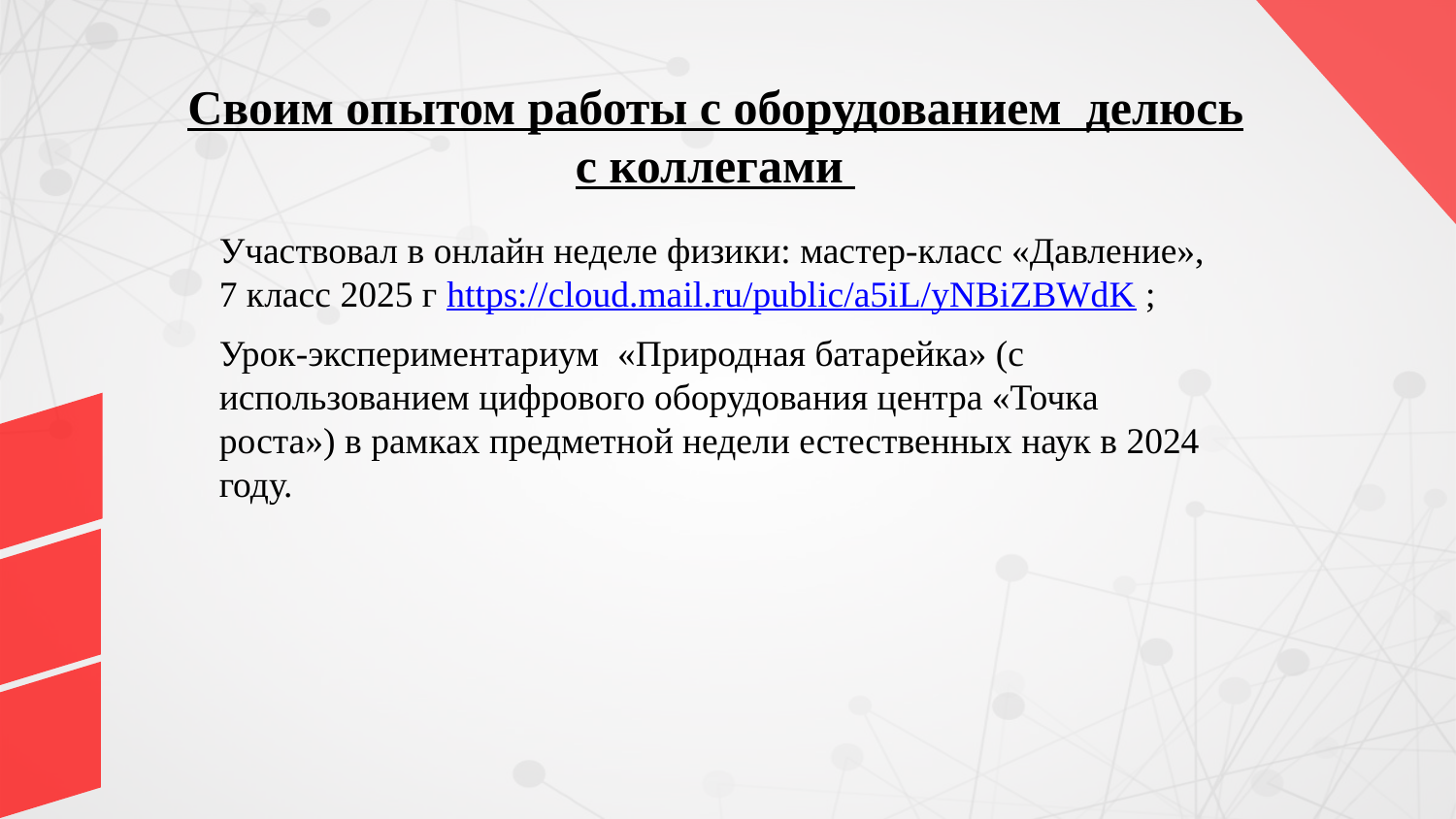

Своим опытом работы с оборудованием  делюсь с коллегами
Участвовал в онлайн неделе физики: мастер-класс «Давление», 7 класс 2025 г https://cloud.mail.ru/public/a5iL/yNBiZBWdK ;
Урок-экспериментариум  «Природная батарейка» (с использованием цифрового оборудования центра «Точка роста») в рамках предметной недели естественных наук в 2024 году.